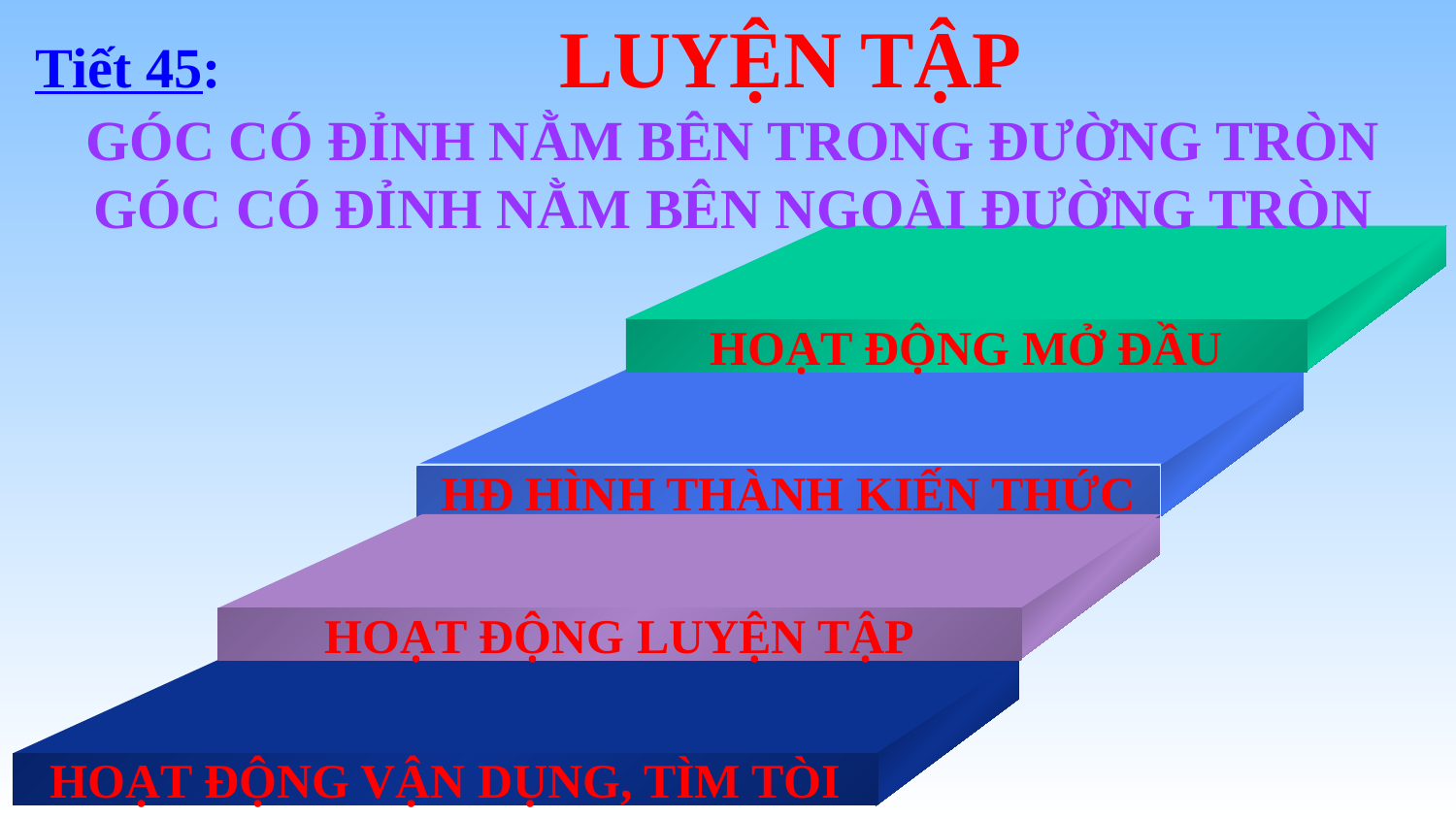

Tiết 45:                        LUYỆN TẬP
GÓC CÓ ĐỈNH NẰM BÊN TRONG ĐƯỜNG TRÒN
GÓC CÓ ĐỈNH NẰM BÊN NGOÀI ĐƯỜNG TRÒN

HOẠT ĐỘNG MỞ ĐẦU

HĐ HÌNH THÀNH KIẾN THỨC

HOẠT ĐỘNG LUYỆN TẬP

HOẠT ĐỘNG VẬN DỤNG, TÌM TÒI